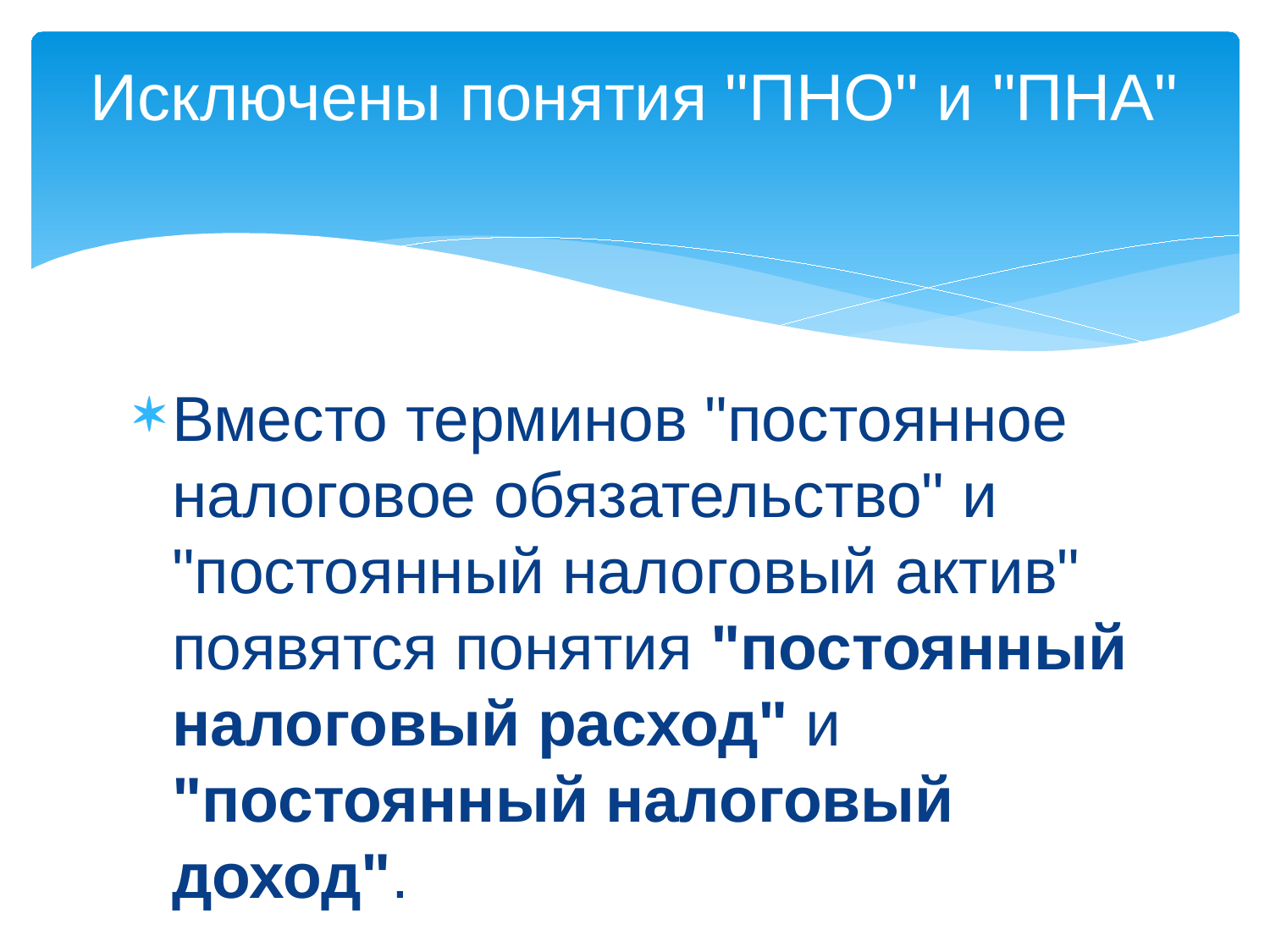

# Исключены понятия "ПНО" и "ПНА"
Вместо терминов "постоянное налоговое обязательство" и "постоянный налоговый актив" появятся понятия "постоянный налоговый расход" и "постоянный налоговый доход".